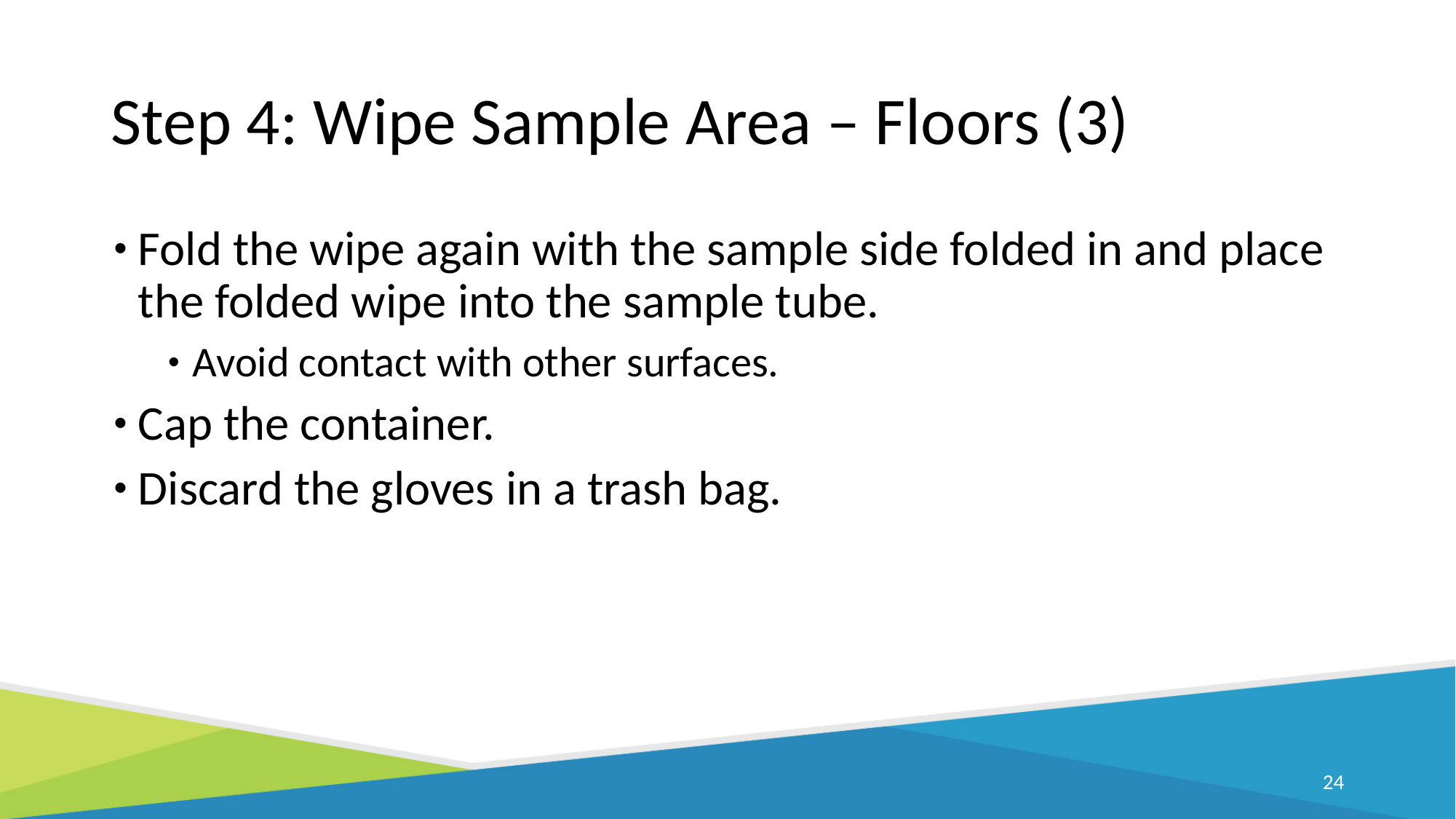

# Step 4: Wipe Sample Area – Floors (3)
Fold the wipe again with the sample side folded in and place the folded wipe into the sample tube.
Avoid contact with other surfaces.
Cap the container.
Discard the gloves in a trash bag.

24